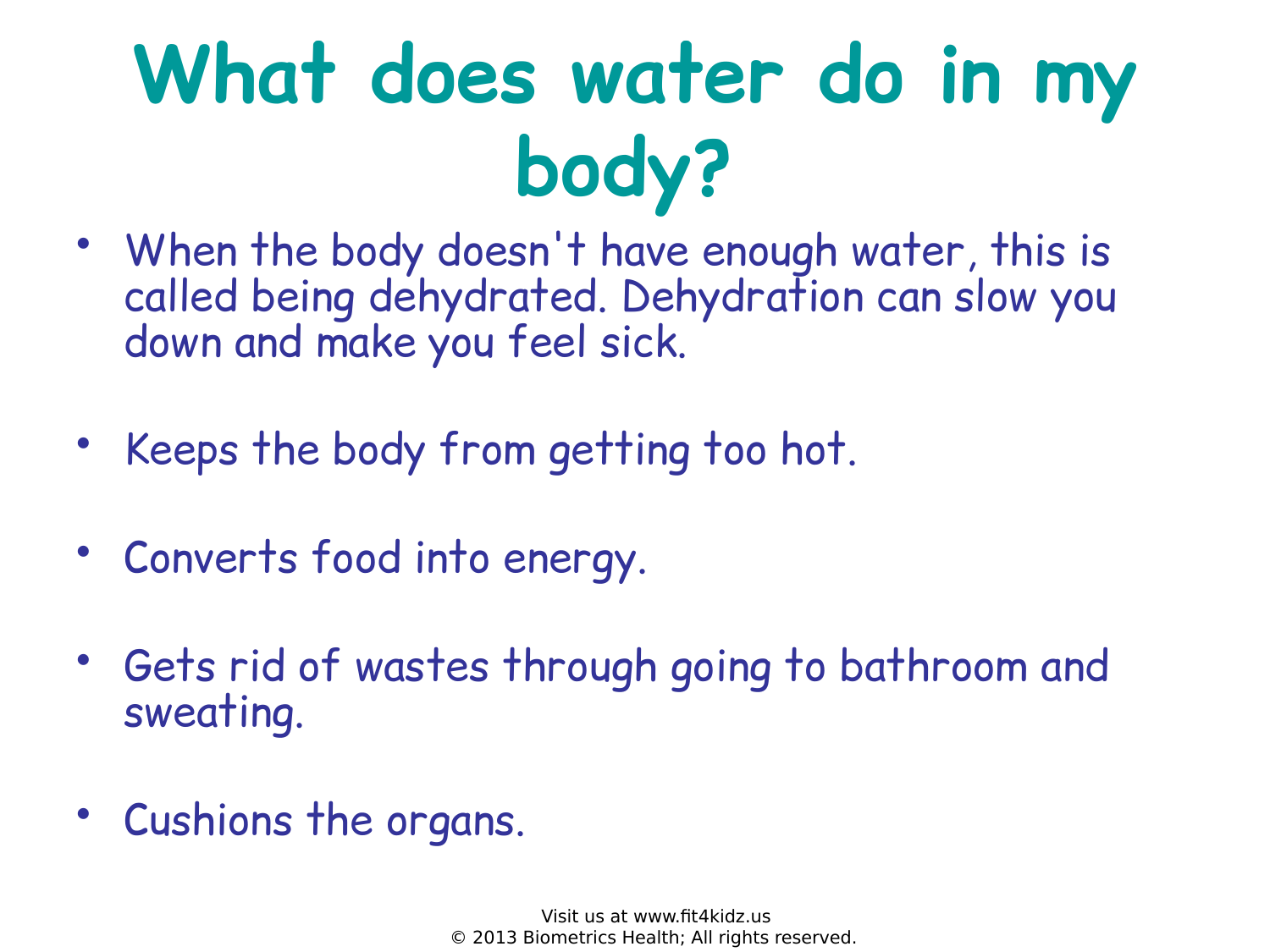

# What does water do in my body?
When the body doesn't have enough water, this is called being dehydrated. Dehydration can slow you down and make you feel sick.

Keeps the body from getting too hot.

Converts food into energy.

Gets rid of wastes through going to bathroom and sweating.

Cushions the organs.
Visit us at www.fit4kidz.us
© 2013 Biometrics Health; All rights reserved.